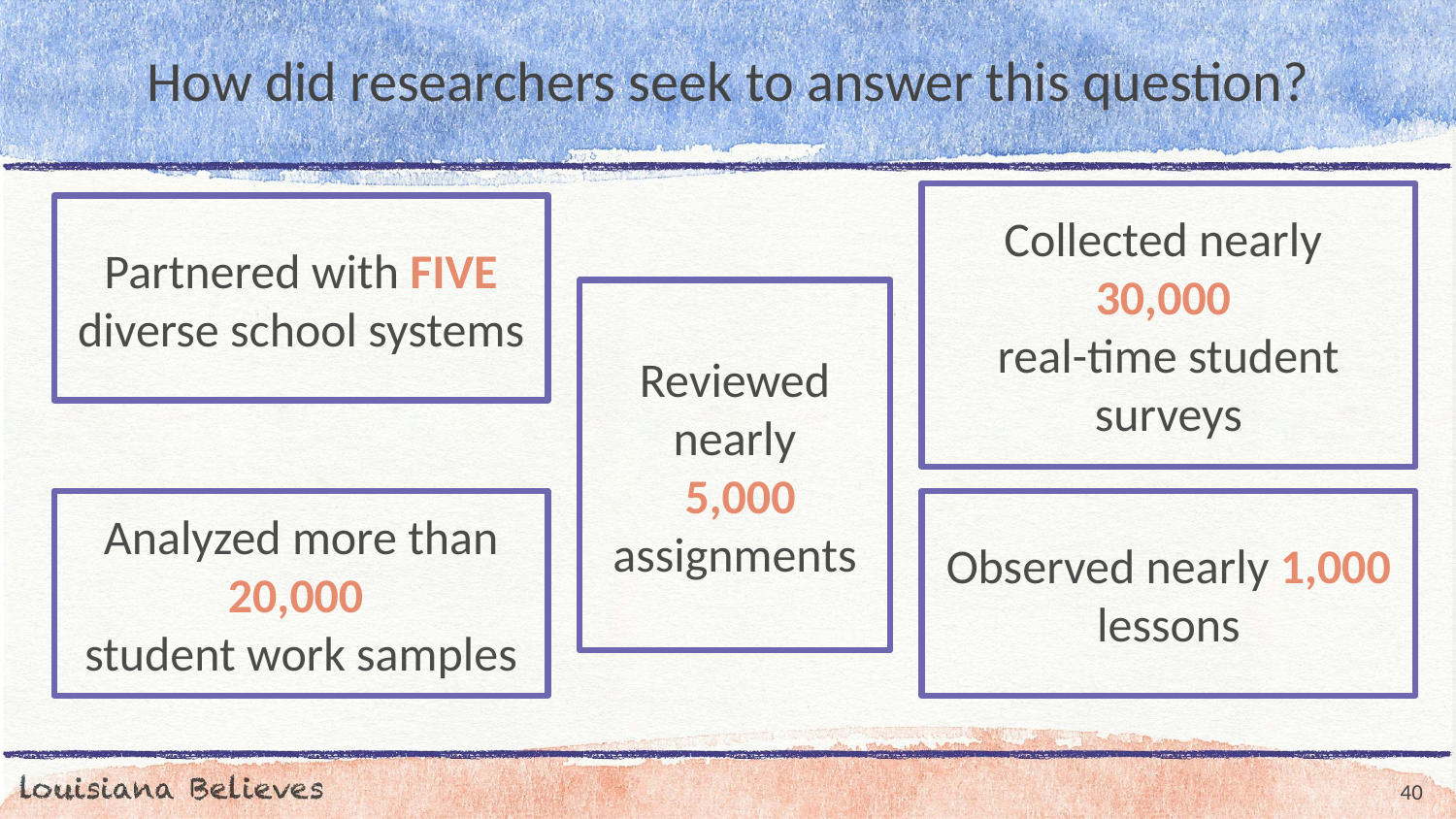

# How did researchers seek to answer this question?
Collected nearly  30,000
real-time student surveys
Partnered with FIVE diverse school systems
Reviewed nearly
 5,000
assignments
Analyzed more than 20,000
student work samples
Observed nearly 1,000 lessons